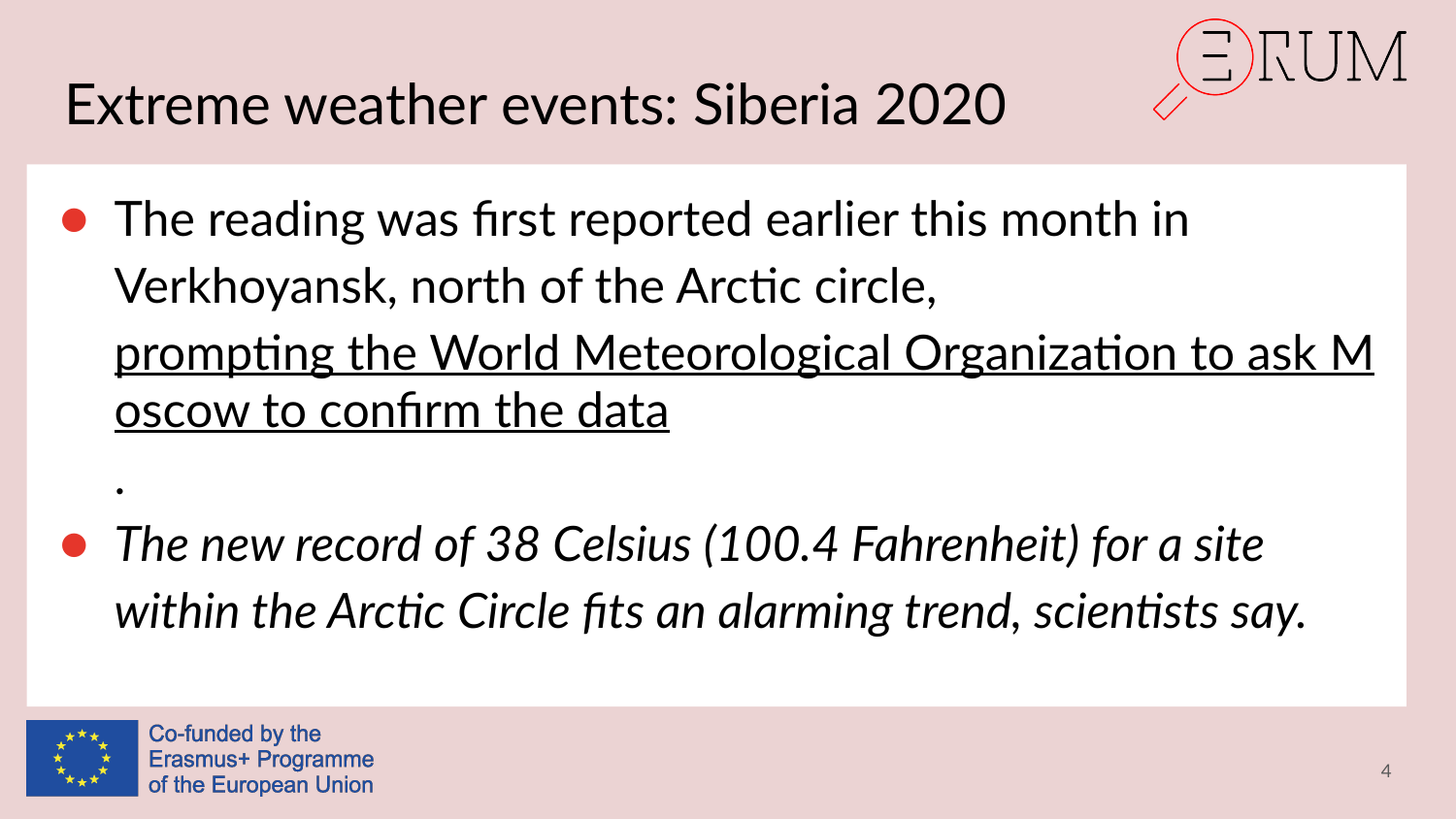

# Extreme weather events: Siberia 2020
The reading was first reported earlier this month in Verkhoyansk, north of the Arctic circle, prompting the World Meteorological Organization to ask Moscow to confirm the data.
The new record of 38 Celsius (100.4 Fahrenheit) for a site within the Arctic Circle fits an alarming trend, scientists say.

4